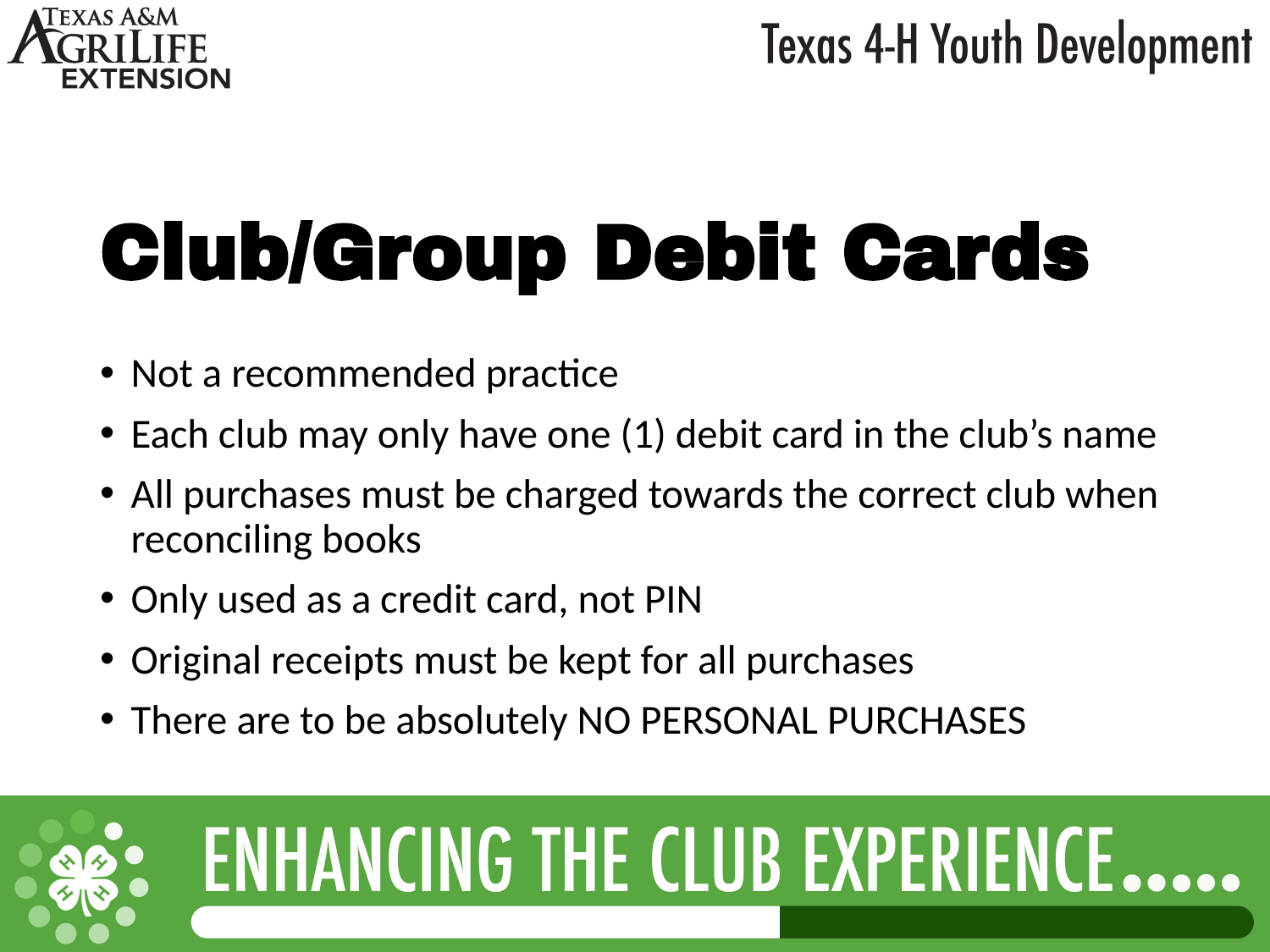

# Club/Group Debit Cards
Not a recommended practice
Each club may only have one (1) debit card in the club’s name
All purchases must be charged towards the correct club when reconciling books
Only used as a credit card, not PIN
Original receipts must be kept for all purchases
There are to be absolutely NO PERSONAL PURCHASES